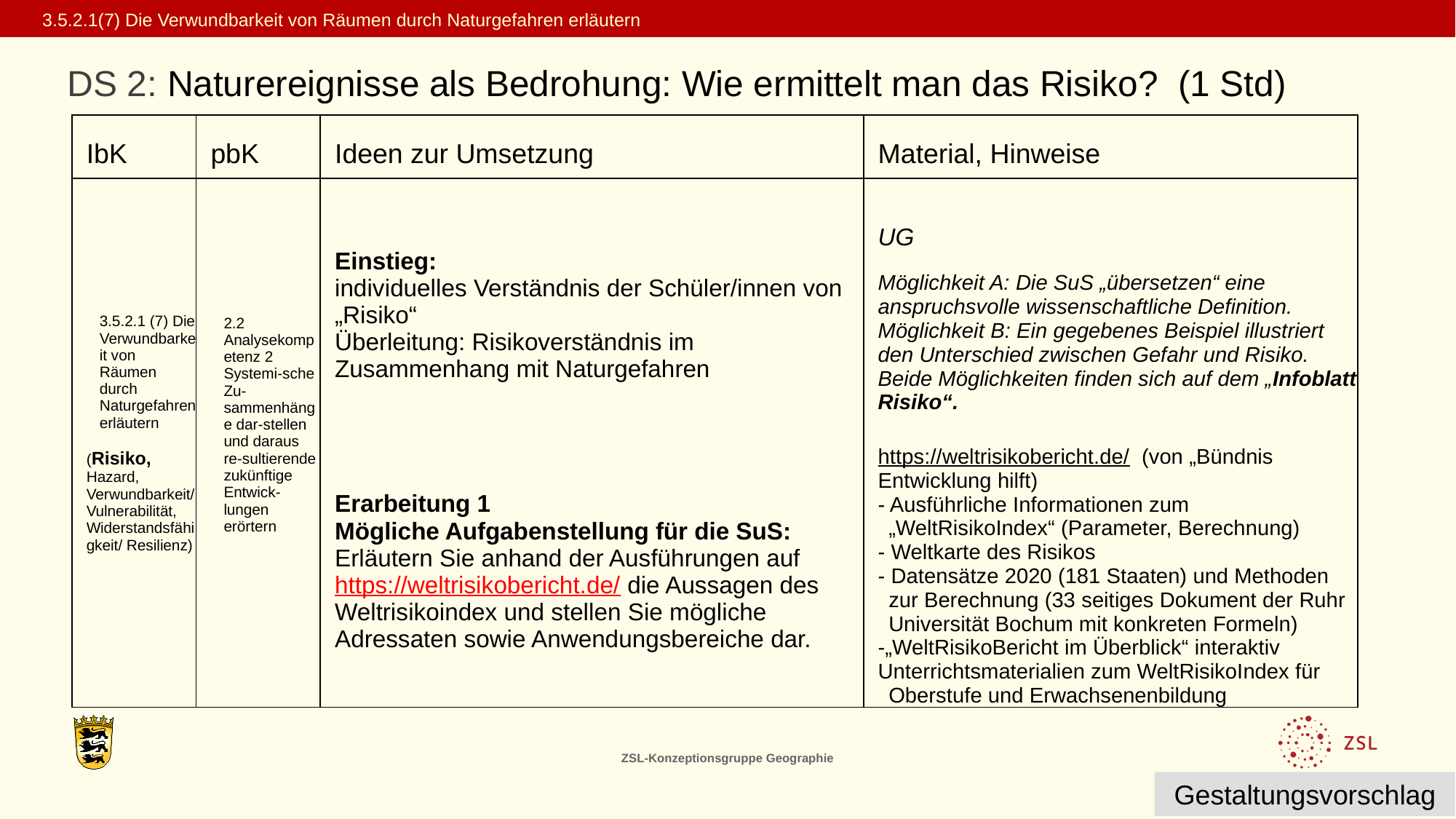

3.5.2.1(7) Die Verwundbarkeit von Räumen durch Naturgefahren erläutern
DS 2: Naturereignisse als Bedrohung: Wie ermittelt man das Risiko?  (1 Std)
| IbK | pbK | Ideen zur Umsetzung | Material, Hinweise |
| --- | --- | --- | --- |
| 3.5.2.1 (7) Die Verwundbarkeit von Räumen durch Naturgefahren erläutern (Risiko, Hazard, Verwundbarkeit/ Vulnerabilität, Widerstandsfähigkeit/ Resilienz) | 2.2 Analysekompetenz 2 Systemi-sche Zu-sammenhänge dar-stellen und daraus re-sultierende zukünftige Entwick-lungen erörtern | Einstieg: individuelles Verständnis der Schüler/innen von „Risiko“ Überleitung: Risikoverständnis im Zusammenhang mit Naturgefahren Erarbeitung 1 Mögliche Aufgabenstellung für die SuS: Erläutern Sie anhand der Ausführungen auf https://weltrisikobericht.de/ die Aussagen des Weltrisikoindex und stellen Sie mögliche Adressaten sowie Anwendungsbereiche dar. | UG Möglichkeit A: Die SuS „übersetzen“ eine anspruchsvolle wissenschaftliche Definition. Möglichkeit B: Ein gegebenes Beispiel illustriert den Unterschied zwischen Gefahr und Risiko. Beide Möglichkeiten finden sich auf dem „Infoblatt Risiko“. https://weltrisikobericht.de/ (von „Bündnis Entwicklung hilft) - Ausführliche Informationen zum „WeltRisikoIndex“ (Parameter, Berechnung) - Weltkarte des Risikos - Datensätze 2020 (181 Staaten) und Methoden zur Berechnung (33 seitiges Dokument der Ruhr Universität Bochum mit konkreten Formeln) -„WeltRisikoBericht im Überblick“ interaktiv Unterrichtsmaterialien zum WeltRisikoIndex für Oberstufe und Erwachsenenbildung |
ZSL-Konzeptionsgruppe Geographie
Gestaltungsvorschlag